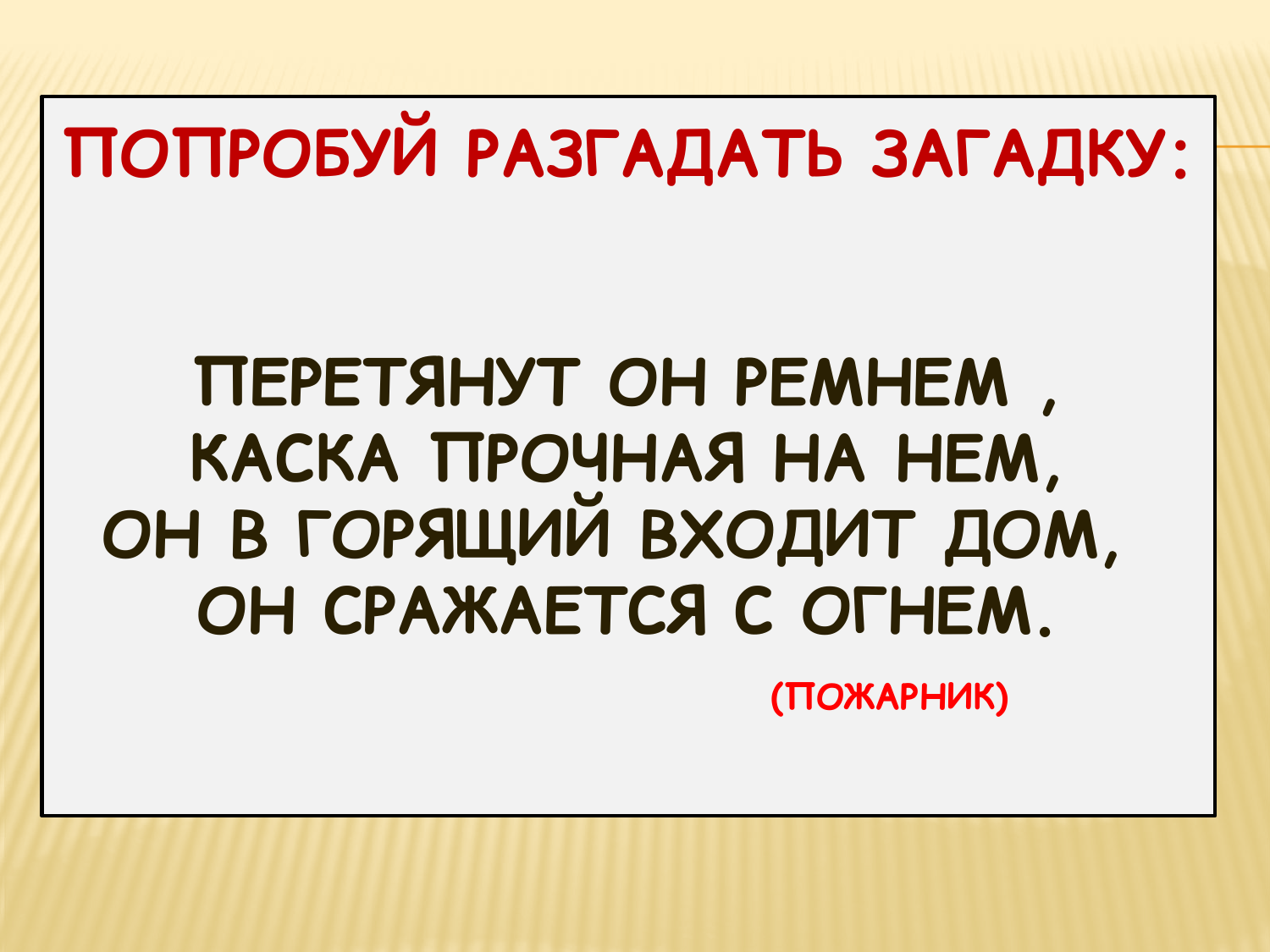

# Попробуй разгадать загадку: Перетянут он ремнем , Каска прочная на нем, Он в горящий входит дом, Он сражается с огнем. (Пожарник)